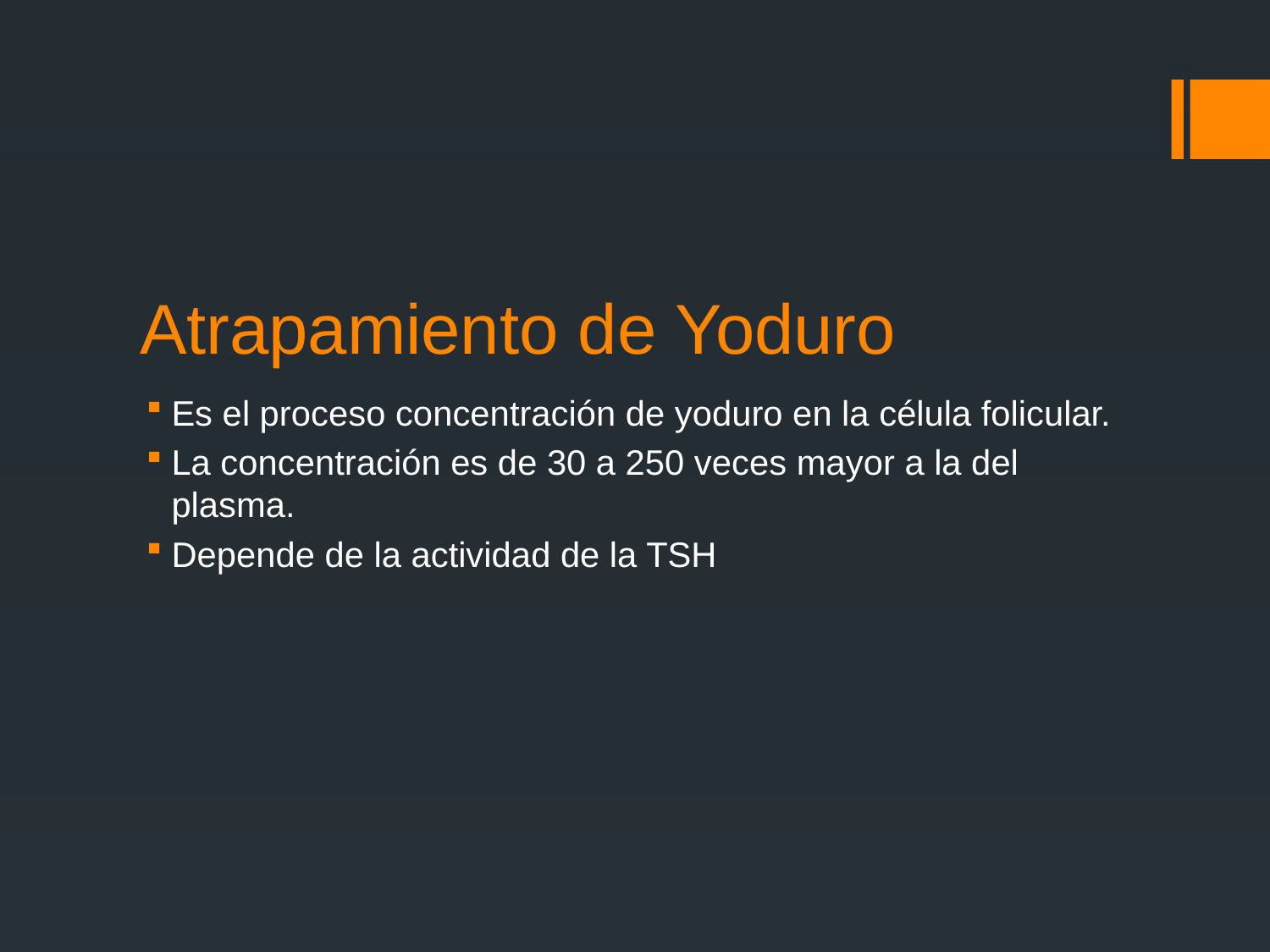

# Atrapamiento de Yoduro
Es el proceso concentración de yoduro en la célula folicular.
La concentración es de 30 a 250 veces mayor a la del plasma.
Depende de la actividad de la TSH